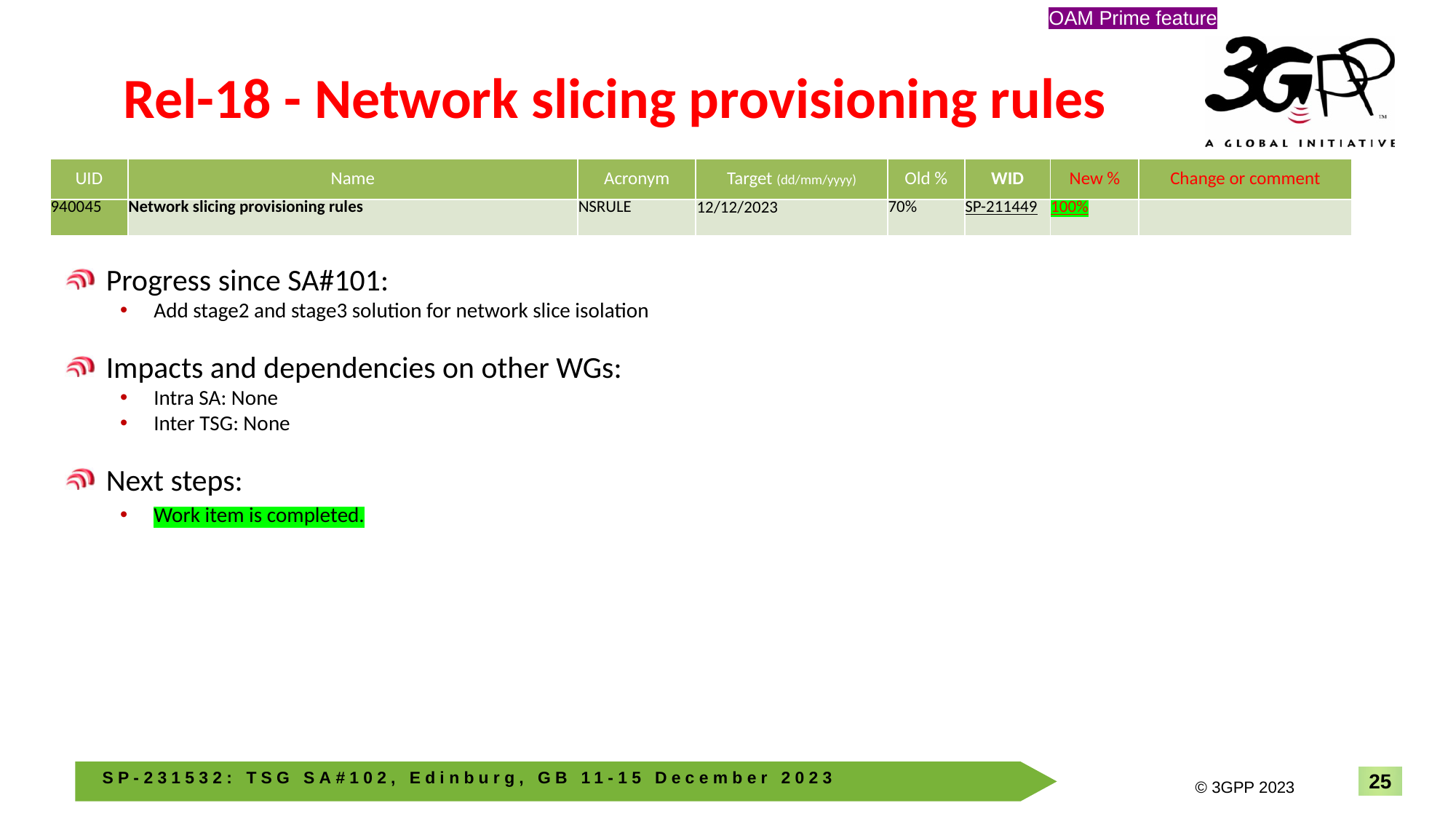

OAM Prime feature
# Rel-18 - Network slicing provisioning rules
| UID | Name | Acronym | Target (dd/mm/yyyy) | Old % | WID | New % | Change or comment |
| --- | --- | --- | --- | --- | --- | --- | --- |
| 940045 | Network slicing provisioning rules | NSRULE | 12/12/2023 | 70% | SP-211449 | 100% |  |
Progress since SA#101:
Add stage2 and stage3 solution for network slice isolation

Impacts and dependencies on other WGs:
Intra SA: None
Inter TSG: None

Next steps:
Work item is completed.